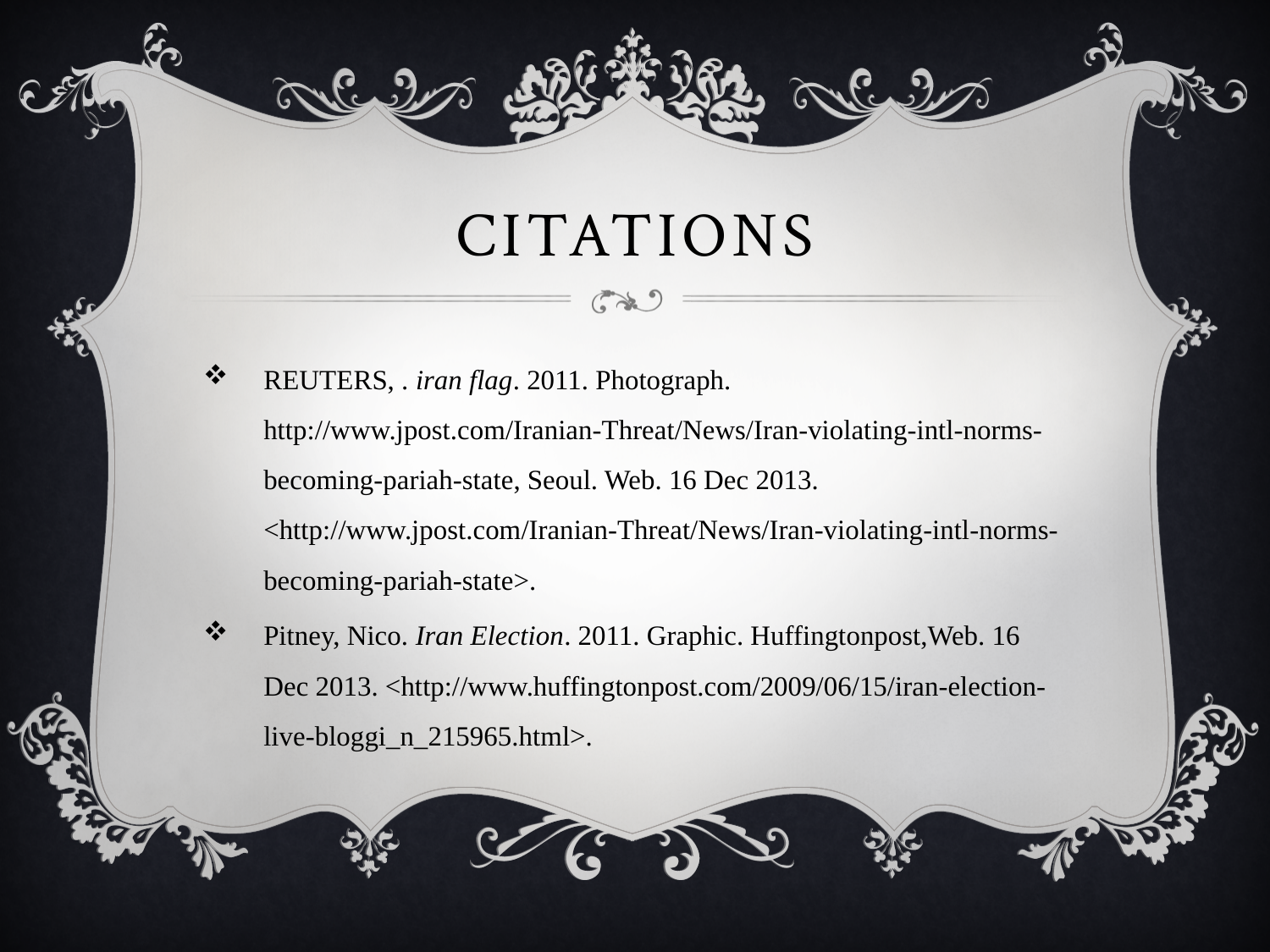

# citations
REUTERS, . iran flag. 2011. Photograph. http://www.jpost.com/Iranian-Threat/News/Iran-violating-intl-norms-becoming-pariah-state, Seoul. Web. 16 Dec 2013. <http://www.jpost.com/Iranian-Threat/News/Iran-violating-intl-norms-becoming-pariah-state>.
Pitney, Nico. Iran Election. 2011. Graphic. Huffingtonpost,Web. 16 Dec 2013. <http://www.huffingtonpost.com/2009/06/15/iran-election-live-bloggi_n_215965.html>.